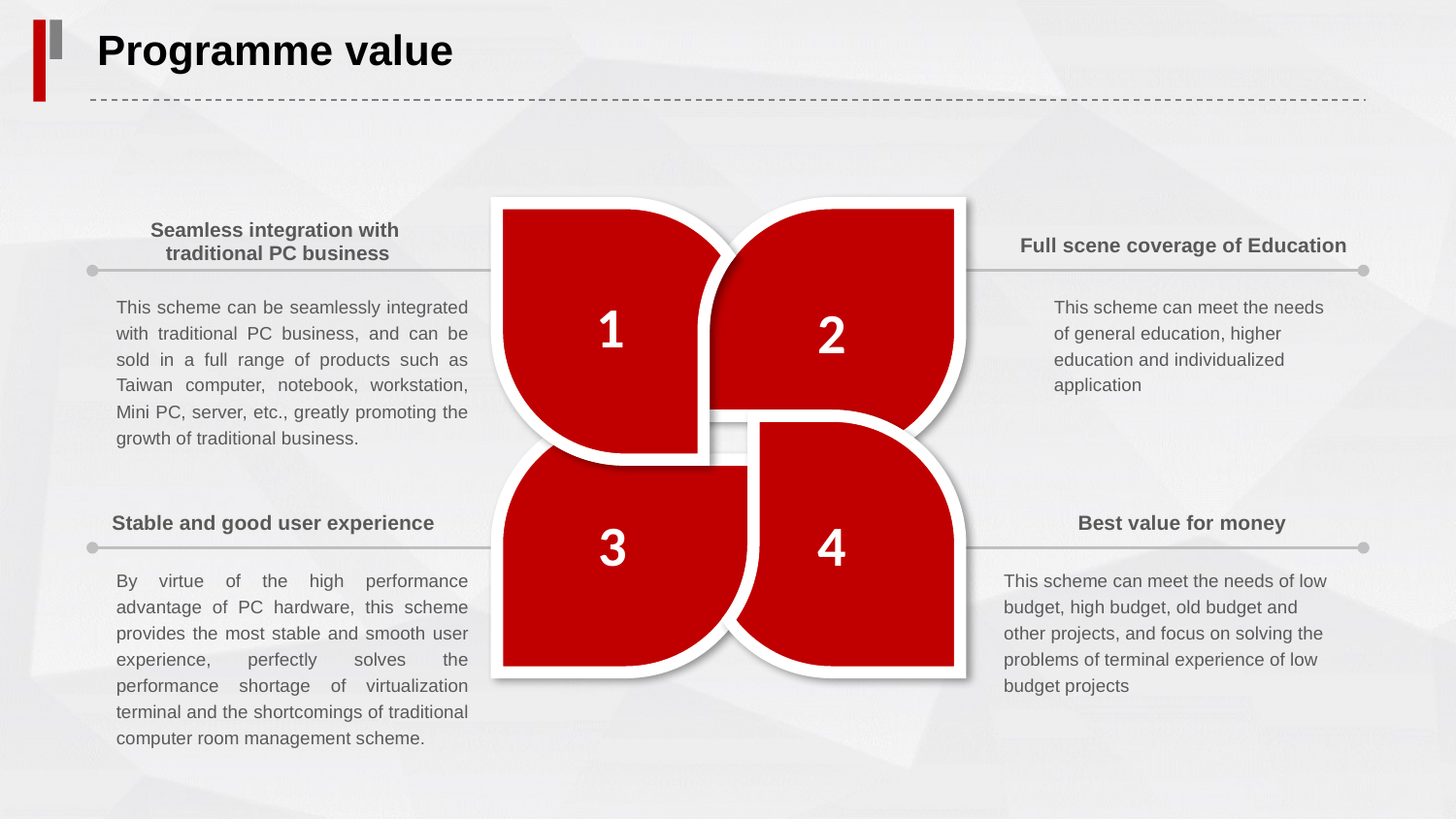

Programme value

Seamless integration with
traditional PC business
This scheme can be seamlessly integrated with traditional PC business, and can be sold in a full range of products such as Taiwan computer, notebook, workstation, Mini PC, server, etc., greatly promoting the growth of traditional business.
Full scene coverage of Education
This scheme can meet the needs of general education, higher education and individualized application
1
2
3
4
Best value for money
This scheme can meet the needs of low budget, high budget, old budget and other projects, and focus on solving the problems of terminal experience of low budget projects
Stable and good user experience
By virtue of the high performance advantage of PC hardware, this scheme provides the most stable and smooth user experience, perfectly solves the performance shortage of virtualization terminal and the shortcomings of traditional computer room management scheme.